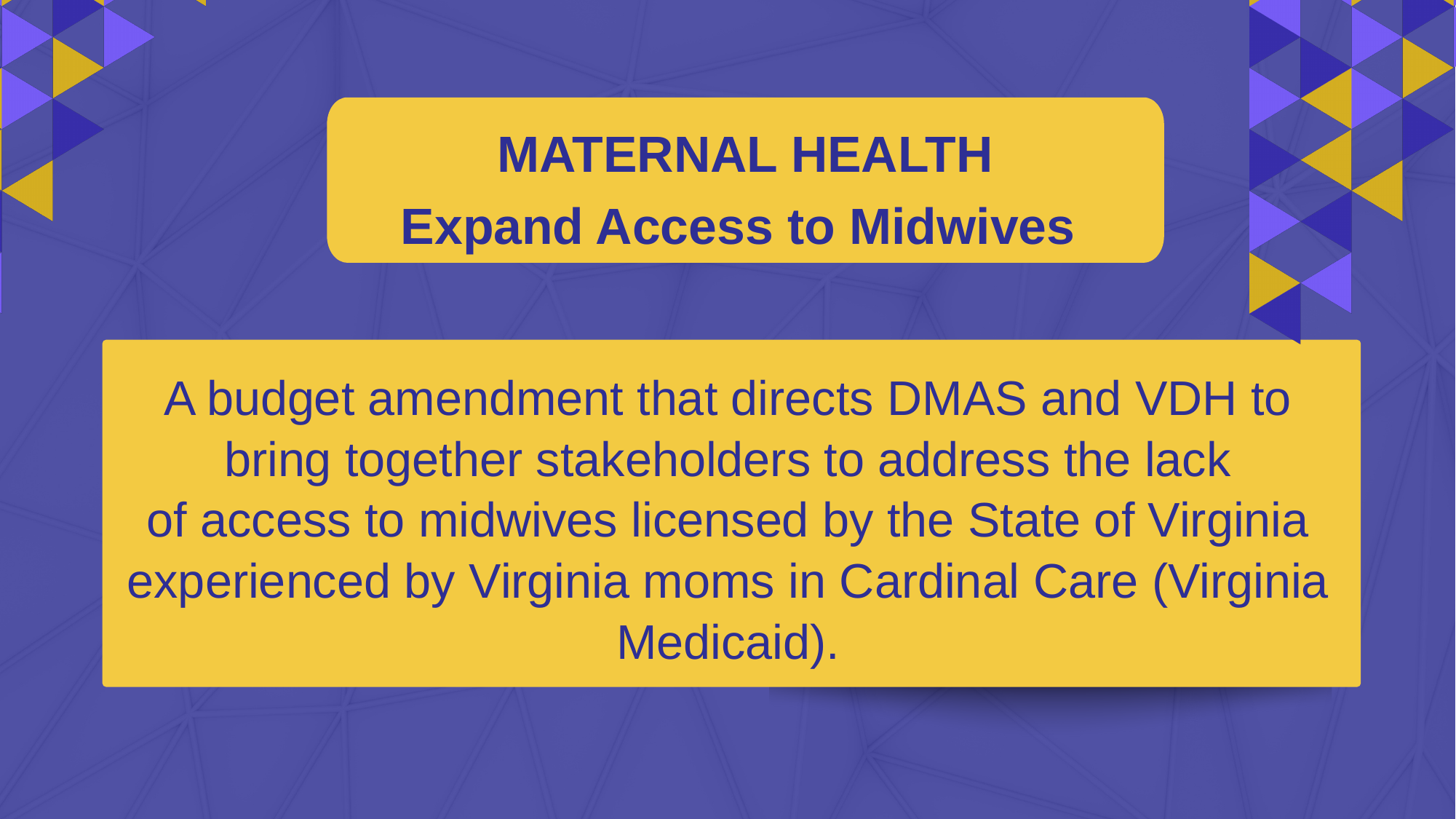

MATERNAL HEALTH
Expand Access to Midwives

A budget amendment that directs DMAS and VDH to bring together stakeholders to address the lack of access to midwives licensed by the State of Virginia experienced by Virginia moms in Cardinal Care (Virginia Medicaid).